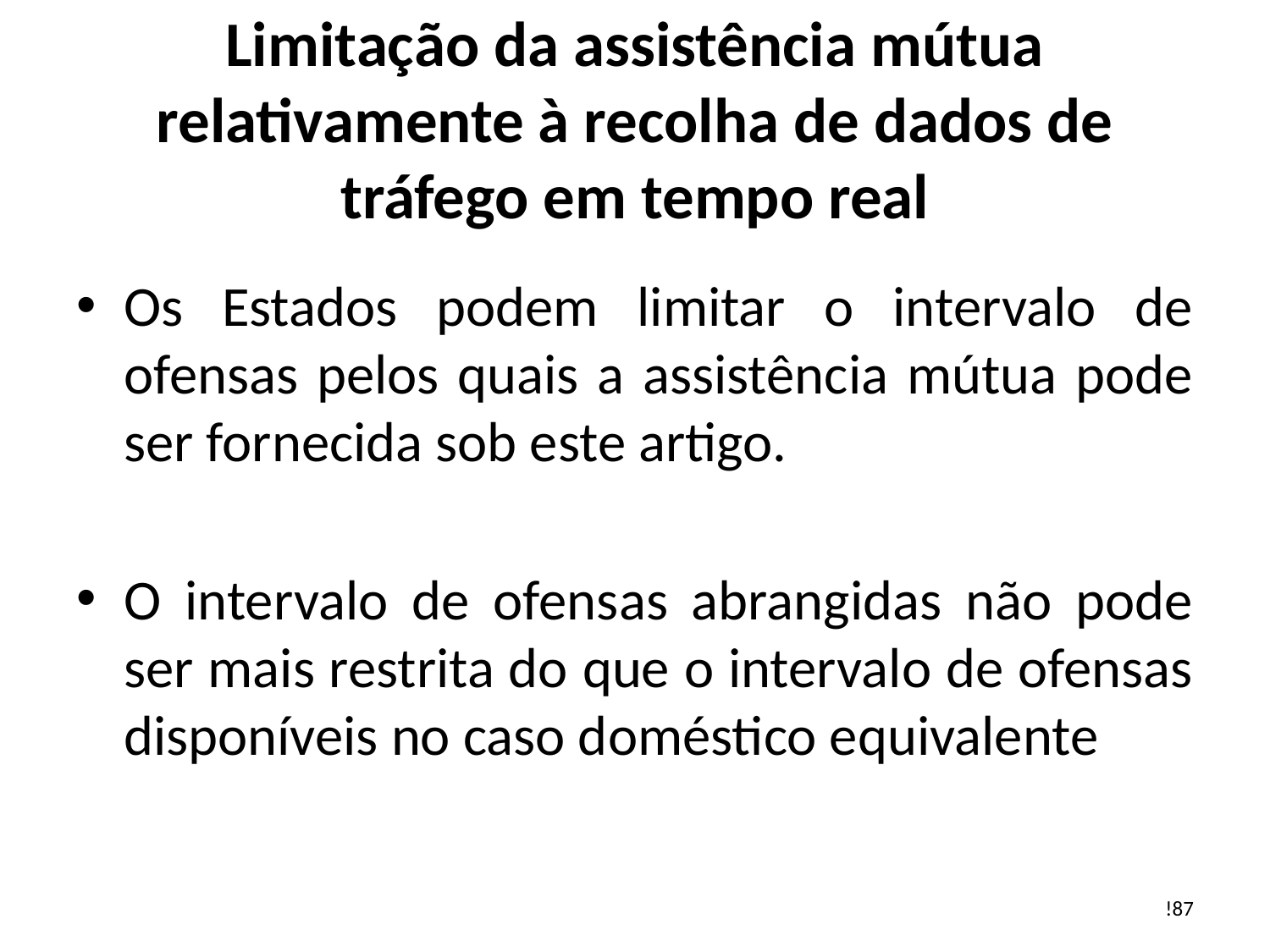

# Limitação da assistência mútua relativamente à recolha de dados de tráfego em tempo real
Os Estados podem limitar o intervalo de ofensas pelos quais a assistência mútua pode ser fornecida sob este artigo.

O intervalo de ofensas abrangidas não pode ser mais restrita do que o intervalo de ofensas disponíveis no caso doméstico equivalente
!87